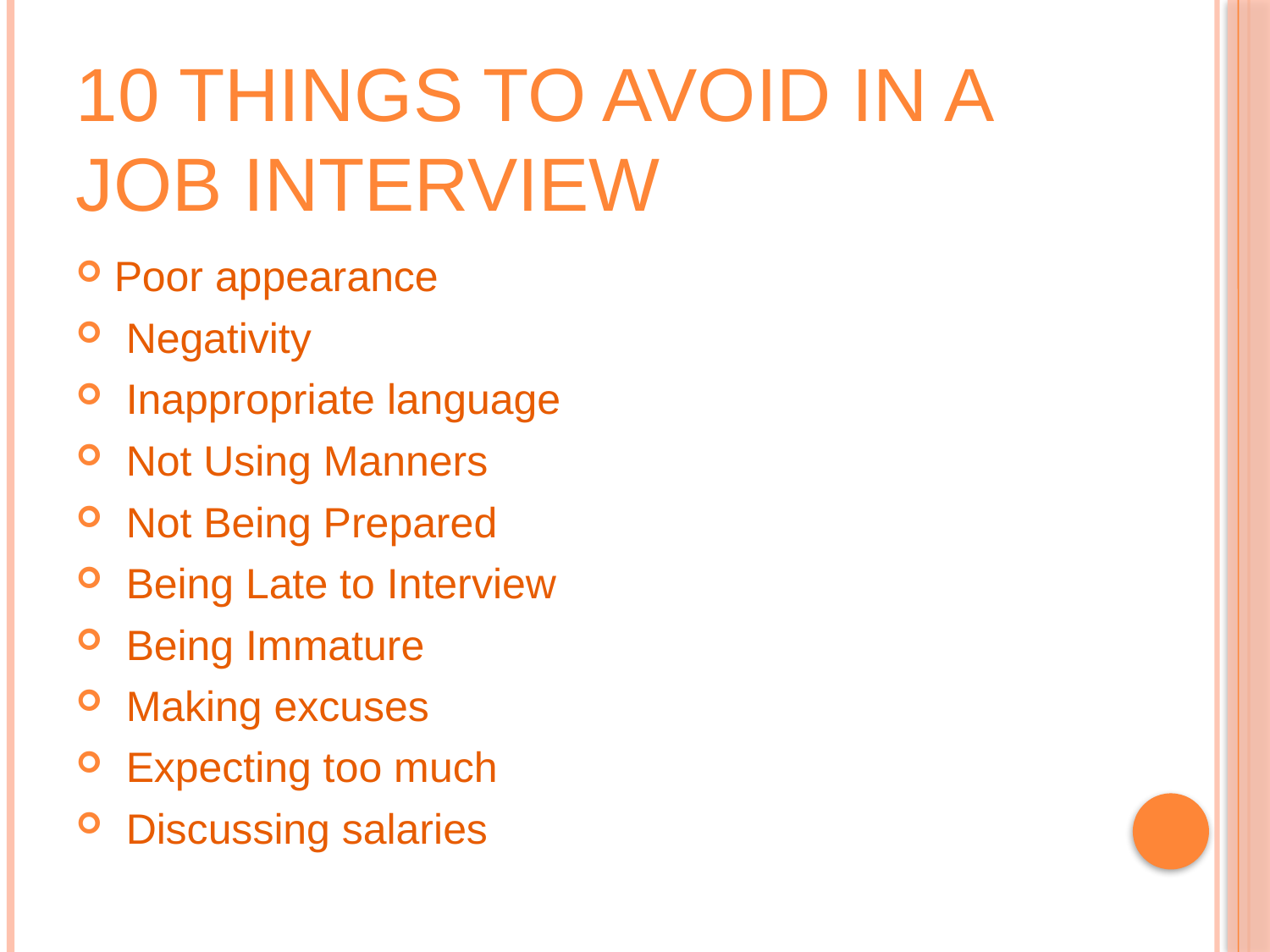

# 10 Things to Avoid in a Job Interview
Poor appearance
 Negativity
 Inappropriate language
 Not Using Manners
 Not Being Prepared
 Being Late to Interview
 Being Immature
 Making excuses
 Expecting too much
 Discussing salaries